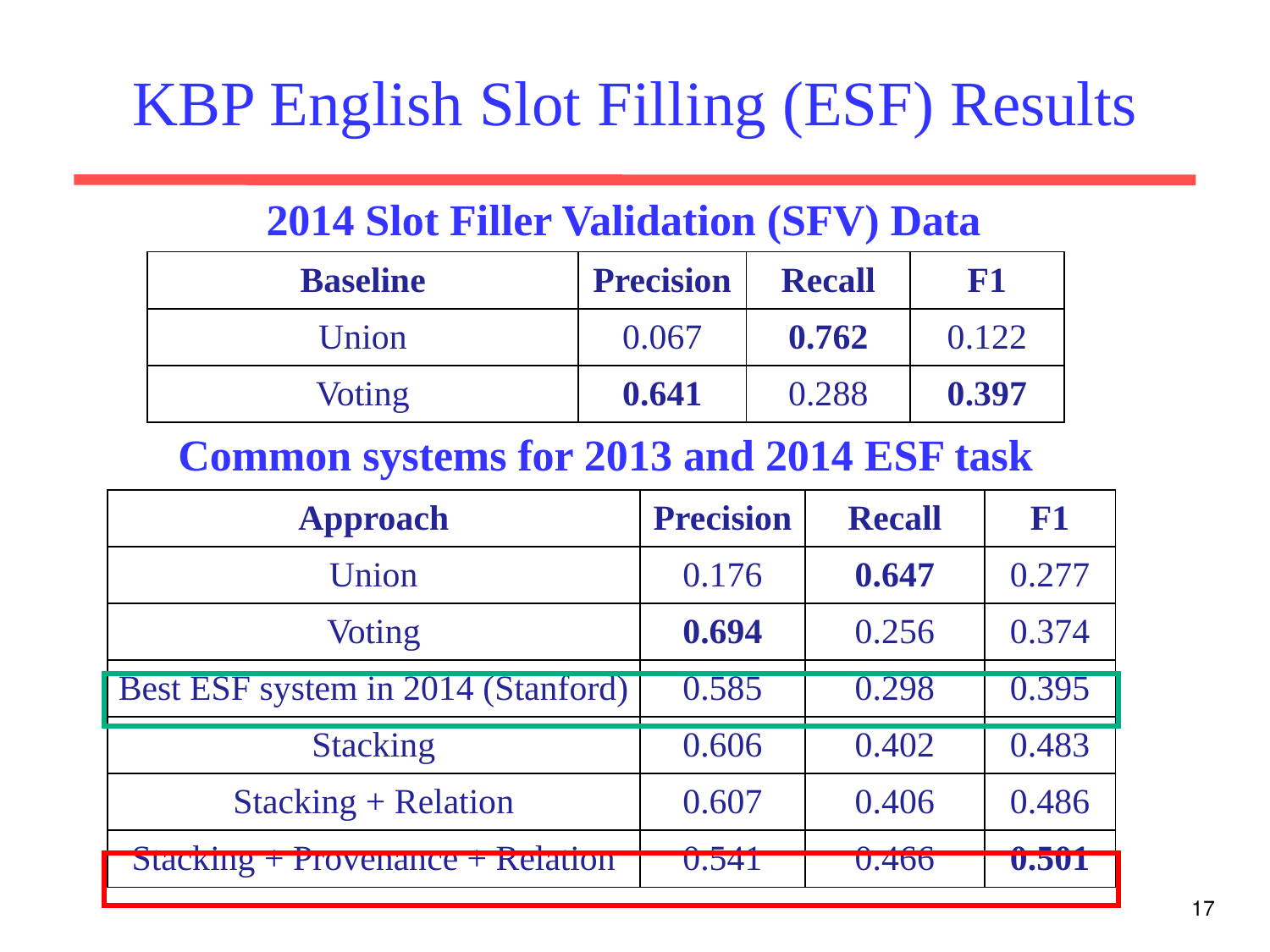

KBP English Slot Filling (ESF) Results
2014 Slot Filler Validation (SFV) Data
| Baseline | Precision | Recall | F1 |
| --- | --- | --- | --- |
| Union | 0.067 | 0.762 | 0.122 |
| Voting | 0.641 | 0.288 | 0.397 |
Common systems for 2013 and 2014 ESF task
| Approach | Precision | Recall | F1 |
| --- | --- | --- | --- |
| Union | 0.176 | 0.647 | 0.277 |
| Voting | 0.694 | 0.256 | 0.374 |
| Best ESF system in 2014 (Stanford) | 0.585 | 0.298 | 0.395 |
| Stacking | 0.606 | 0.402 | 0.483 |
| Stacking + Relation | 0.607 | 0.406 | 0.486 |
| Stacking + Provenance + Relation | 0.541 | 0.466 | 0.501 |

17